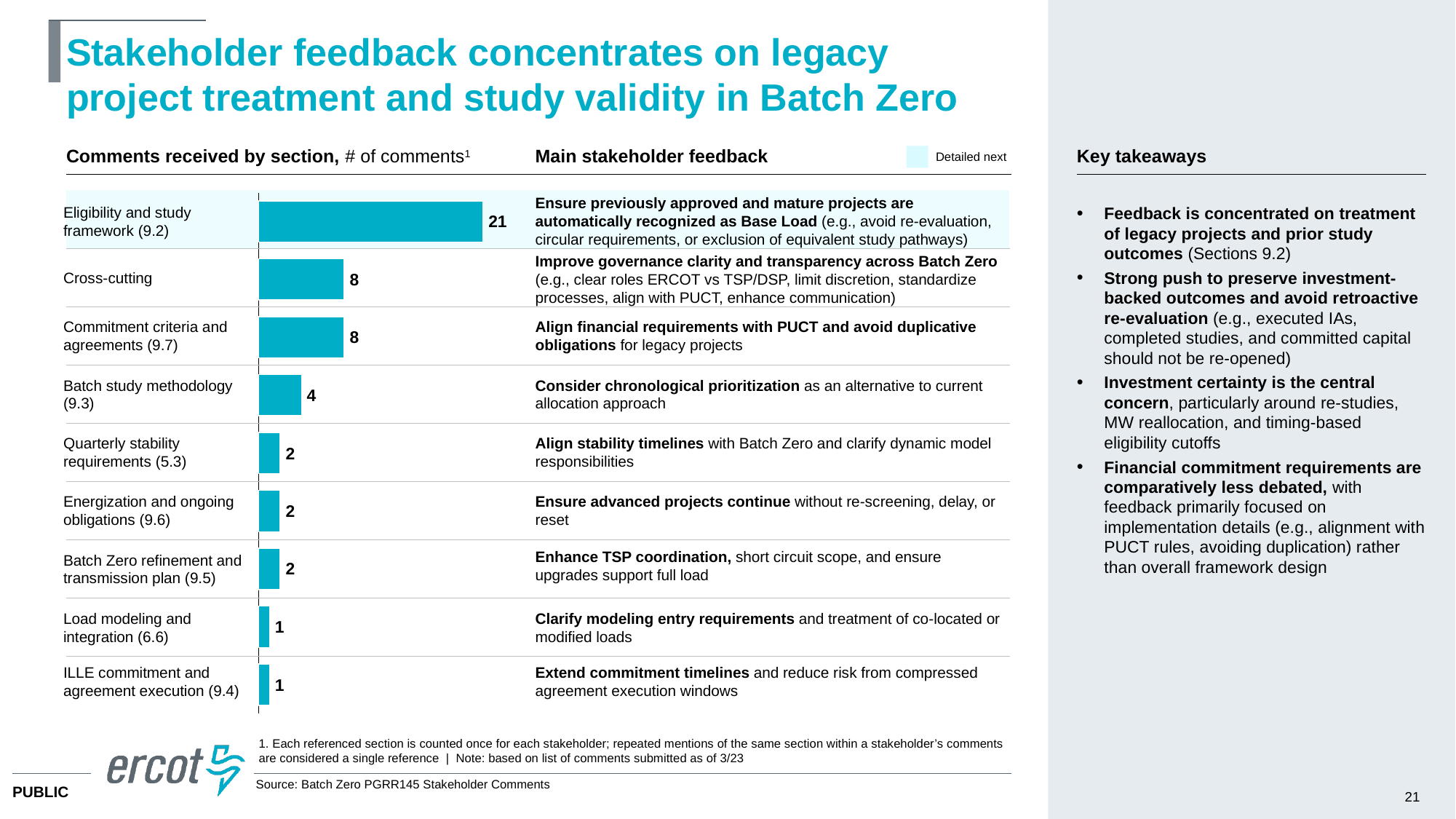

# Stakeholder feedback concentrates on legacy project treatment and study validity in Batch Zero
Comments received by section, # of comments1
Main stakeholder feedback
Key takeaways

Detailed next

### Chart

| Category |  |
|---|---|
Ensure previously approved and mature projects are automatically recognized as Base Load (e.g., avoid re-evaluation, circular requirements, or exclusion of equivalent study pathways)
Eligibility and study framework (9.2)
Feedback is concentrated on treatment of legacy projects and prior study outcomes (Sections 9.2)
Strong push to preserve investment-backed outcomes and avoid retroactive re-evaluation (e.g., executed IAs, completed studies, and committed capital should not be re-opened)
Investment certainty is the central concern, particularly around re-studies, MW reallocation, and timing-based eligibility cutoffs
Financial commitment requirements are comparatively less debated, with feedback primarily focused on implementation details (e.g., alignment with PUCT rules, avoiding duplication) rather than overall framework design
Improve governance clarity and transparency across Batch Zero
(e.g., clear roles ERCOT vs TSP/DSP, limit discretion, standardize processes, align with PUCT, enhance communication)
Cross-cutting
Commitment criteria and agreements (9.7)
Align financial requirements with PUCT and avoid duplicative obligations for legacy projects
Batch study methodology (9.3)
Consider chronological prioritization as an alternative to current allocation approach
Quarterly stability requirements (5.3)
Align stability timelines with Batch Zero and clarify dynamic model responsibilities
Energization and ongoing obligations (9.6)
Ensure advanced projects continue without re-screening, delay, or reset
Enhance TSP coordination, short circuit scope, and ensure upgrades support full load
Batch Zero refinement and transmission plan (9.5)
Load modeling and integration (6.6)
Clarify modeling entry requirements and treatment of co-located or modified loads
ILLE commitment and agreement execution (9.4)
Extend commitment timelines and reduce risk from compressed agreement execution windows
1. Each referenced section is counted once for each stakeholder; repeated mentions of the same section within a stakeholder’s comments are considered a single reference  |  Note: based on list of comments submitted as of 3/23
Source: Batch Zero PGRR145 Stakeholder Comments